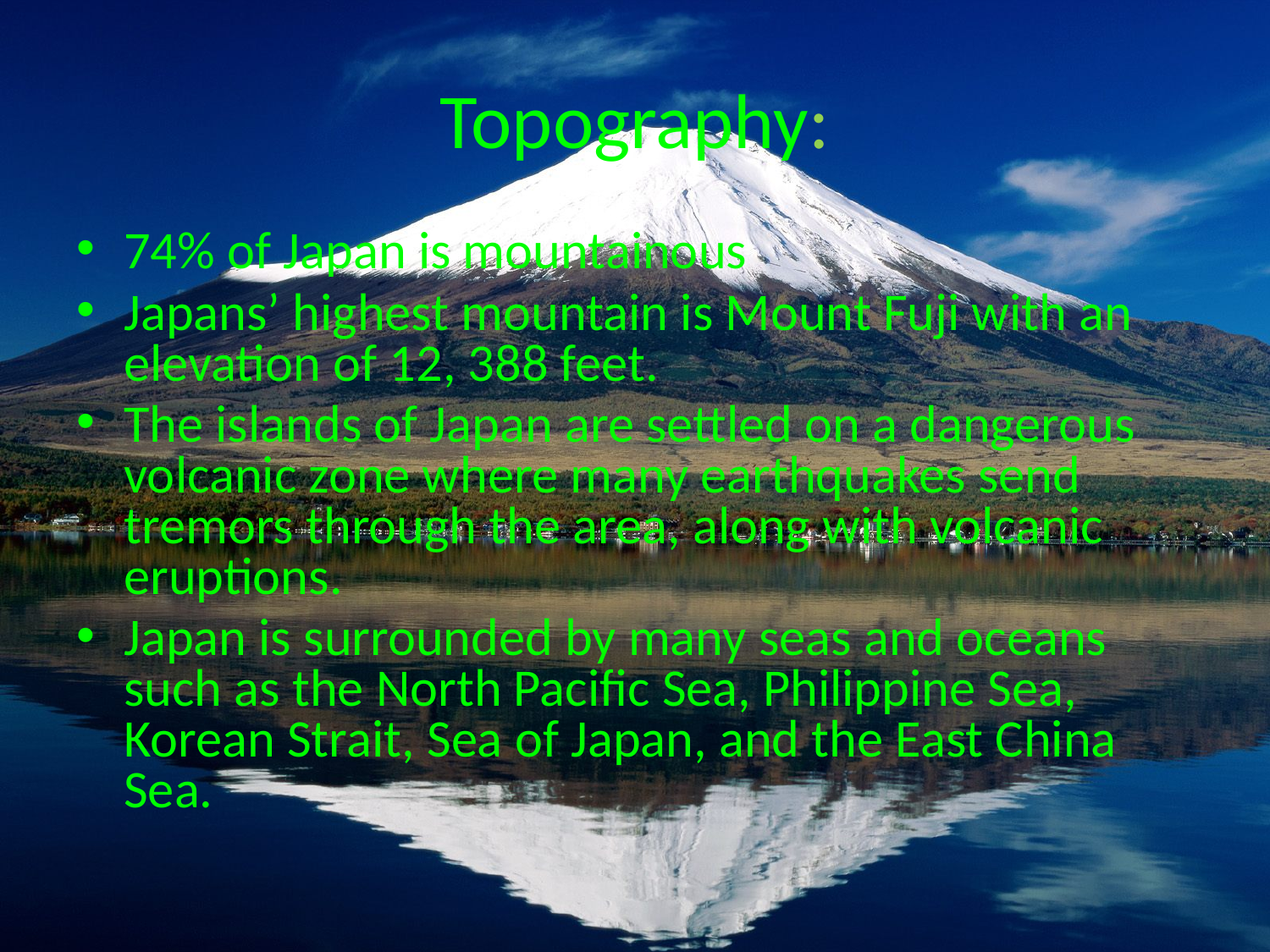

# Topography:
74% of Japan is mountainous
Japans’ highest mountain is Mount Fuji with an elevation of 12, 388 feet.
The islands of Japan are settled on a dangerous volcanic zone where many earthquakes send tremors through the area, along with volcanic eruptions.
Japan is surrounded by many seas and oceans such as the North Pacific Sea, Philippine Sea, Korean Strait, Sea of Japan, and the East China Sea.